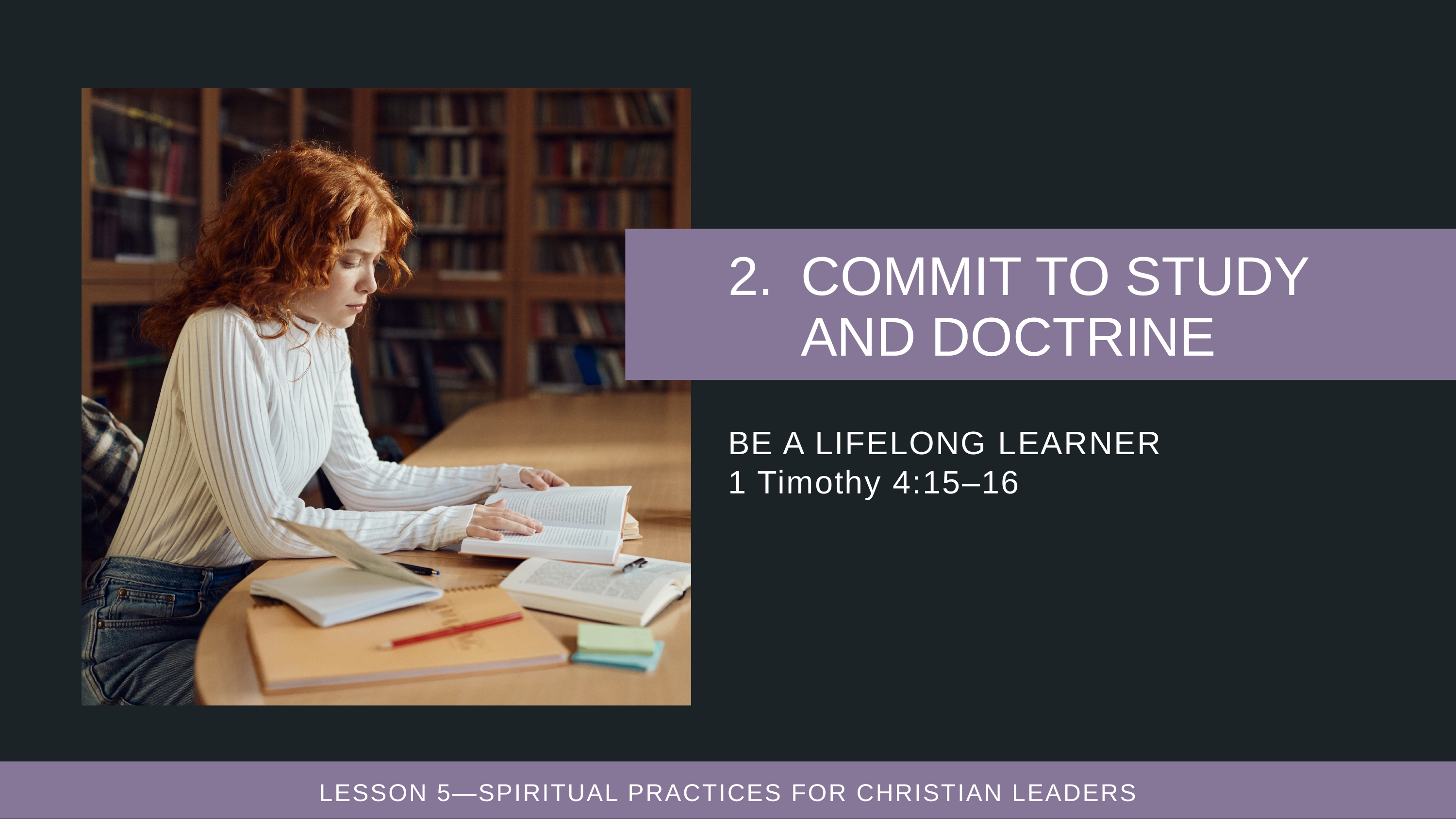

BE A LIFELONG LEARNER
1 Timothy 4:15–16